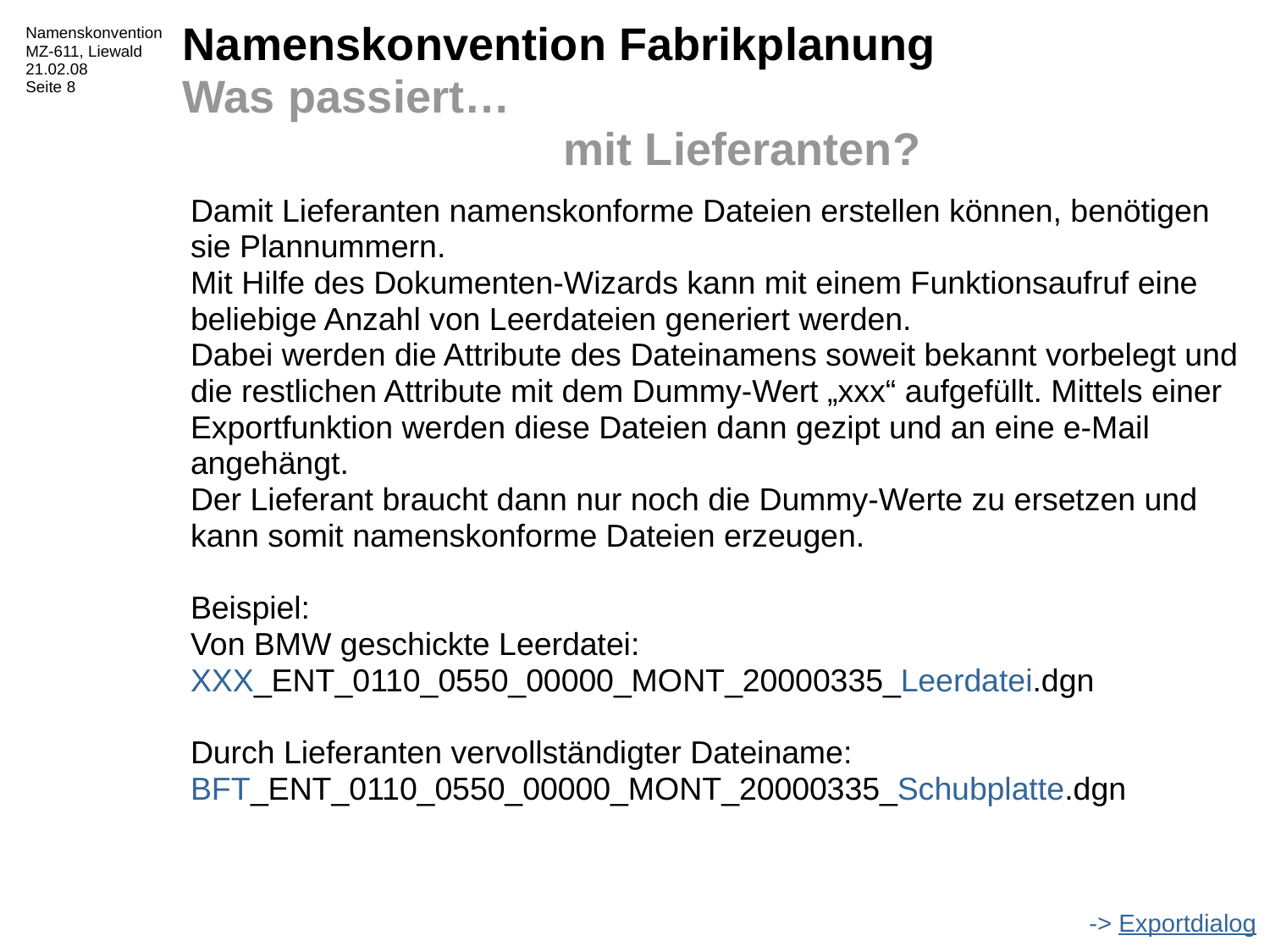

Namenskonvention Fabrikplanung
Was passiert…
			mit Lieferanten?
Damit Lieferanten namenskonforme Dateien erstellen können, benötigen sie Plannummern.
Mit Hilfe des Dokumenten-Wizards kann mit einem Funktionsaufruf eine beliebige Anzahl von Leerdateien generiert werden.
Dabei werden die Attribute des Dateinamens soweit bekannt vorbelegt und die restlichen Attribute mit dem Dummy-Wert „xxx“ aufgefüllt. Mittels einer Exportfunktion werden diese Dateien dann gezipt und an eine e-Mail angehängt.
Der Lieferant braucht dann nur noch die Dummy-Werte zu ersetzen und kann somit namenskonforme Dateien erzeugen.

Beispiel:
Von BMW geschickte Leerdatei:
XXX_ENT_0110_0550_00000_MONT_20000335_Leerdatei.dgn

Durch Lieferanten vervollständigter Dateiname:
BFT_ENT_0110_0550_00000_MONT_20000335_Schubplatte.dgn
-> Exportdialog